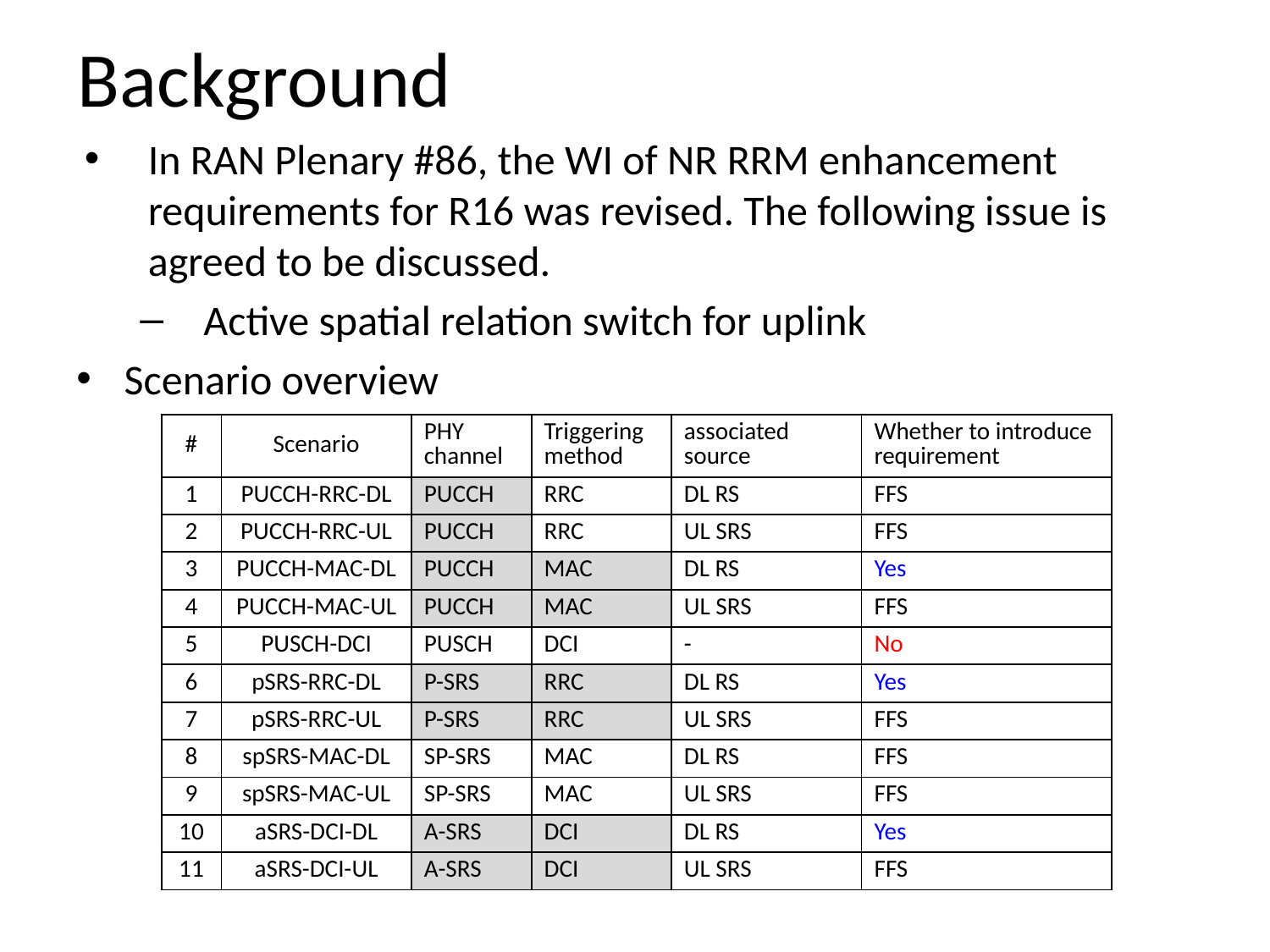

# Background
In RAN Plenary #86, the WI of NR RRM enhancement requirements for R16 was revised. The following issue is agreed to be discussed.
Active spatial relation switch for uplink
Scenario overview
| # | Scenario | PHY channel | Triggering method | associated source | Whether to introduce requirement |
| --- | --- | --- | --- | --- | --- |
| 1 | PUCCH-RRC-DL | PUCCH | RRC | DL RS | FFS |
| 2 | PUCCH-RRC-UL | PUCCH | RRC | UL SRS | FFS |
| 3 | PUCCH-MAC-DL | PUCCH | MAC | DL RS | Yes |
| 4 | PUCCH-MAC-UL | PUCCH | MAC | UL SRS | FFS |
| 5 | PUSCH-DCI | PUSCH | DCI | - | No |
| 6 | pSRS-RRC-DL | P-SRS | RRC | DL RS | Yes |
| 7 | pSRS-RRC-UL | P-SRS | RRC | UL SRS | FFS |
| 8 | spSRS-MAC-DL | SP-SRS | MAC | DL RS | FFS |
| 9 | spSRS-MAC-UL | SP-SRS | MAC | UL SRS | FFS |
| 10 | aSRS-DCI-DL | A-SRS | DCI | DL RS | Yes |
| 11 | aSRS-DCI-UL | A-SRS | DCI | UL SRS | FFS |